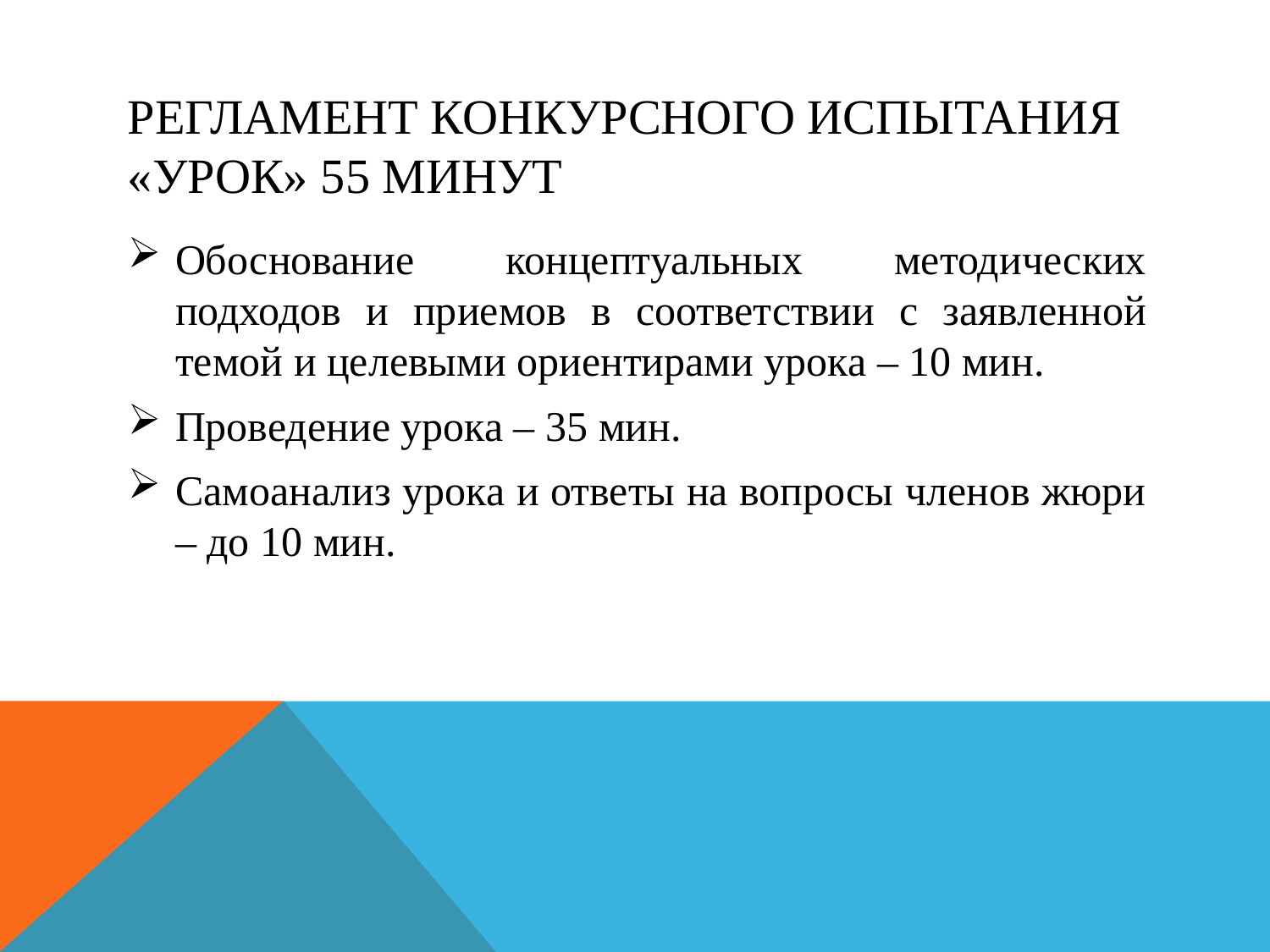

# Регламент конкурсного испытания «Урок» 55 минут
Обоснование концептуальных методических подходов и приемов в соответствии с заявленной темой и целевыми ориентирами урока – 10 мин.
Проведение урока – 35 мин.
Самоанализ урока и ответы на вопросы членов жюри – до 10 мин.